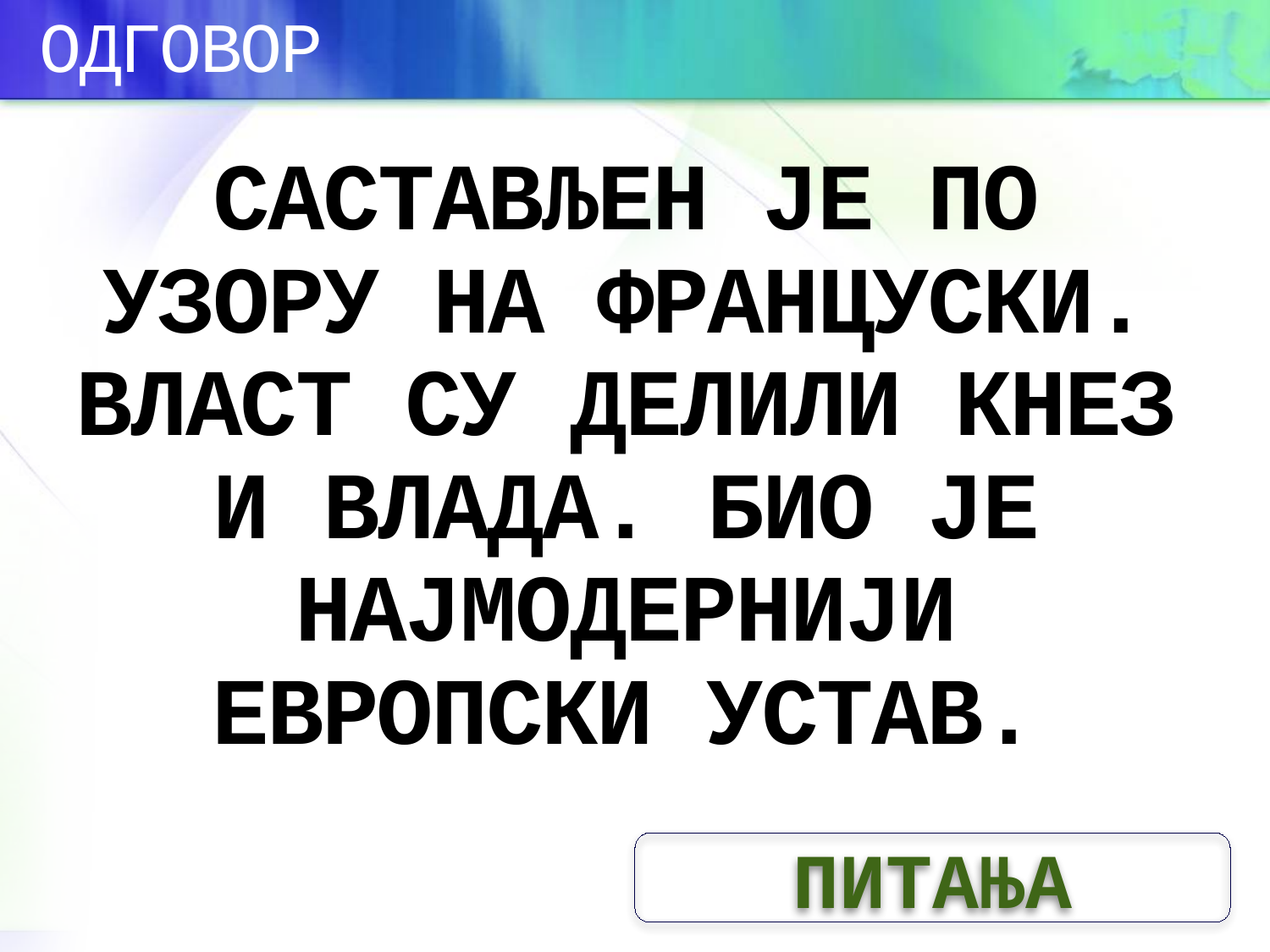

ОДГОВОР
# САСТАВЉЕН ЈЕ ПО УЗОРУ НА ФРАНЦУСКИ. ВЛАСТ СУ ДЕЛИЛИ КНЕЗ И ВЛАДА. БИО ЈЕ НАЈМОДЕРНИЈИ ЕВРОПСКИ УСТАВ.
ПИТАЊА